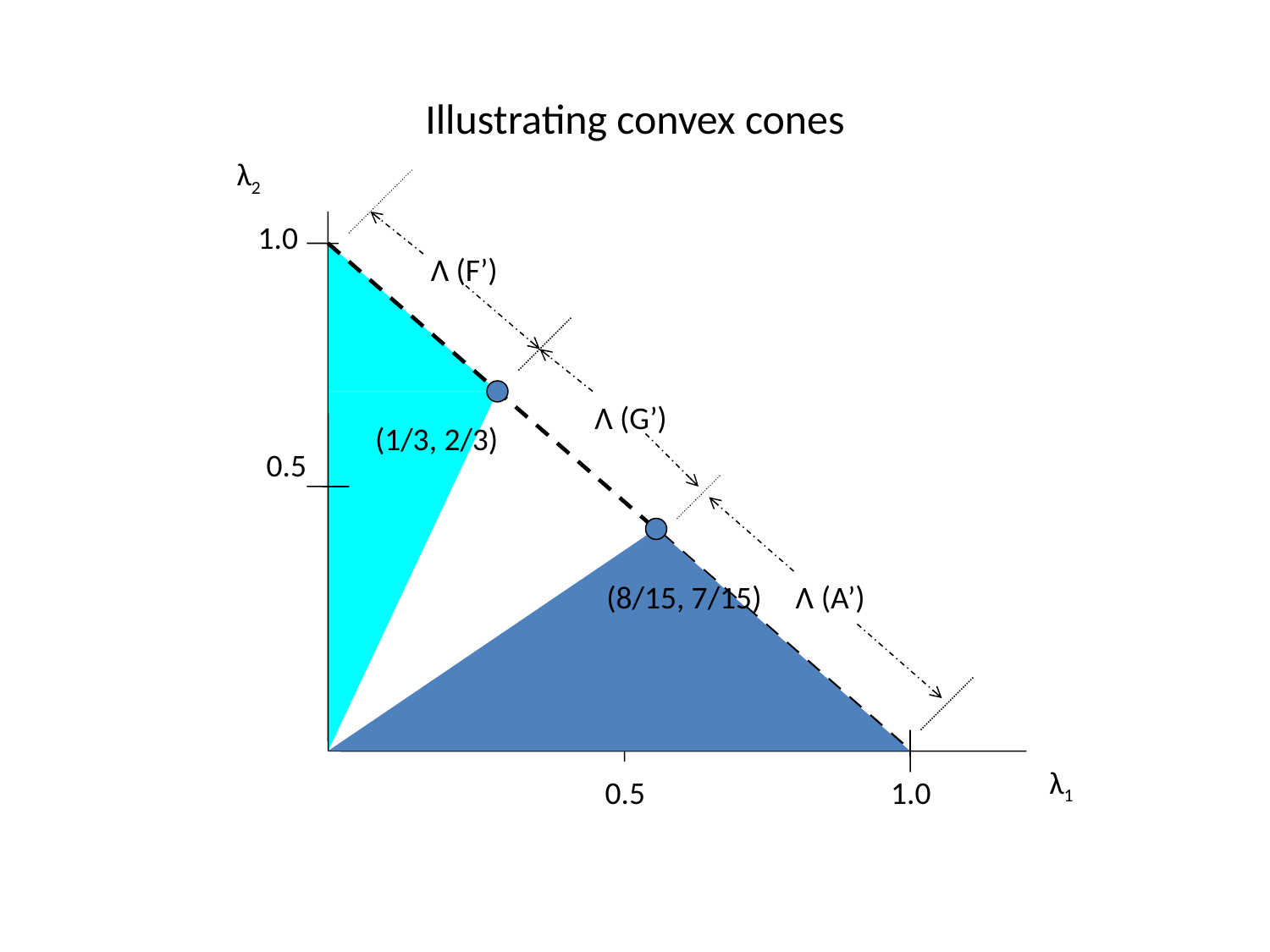

# Illustrating convex cones
λ2

1.0

Λ (F’)

Λ (G’)
(1/3, 2/3)

0.5

(8/15, 7/15)
Λ (A’)

λ1
0.5
1.0